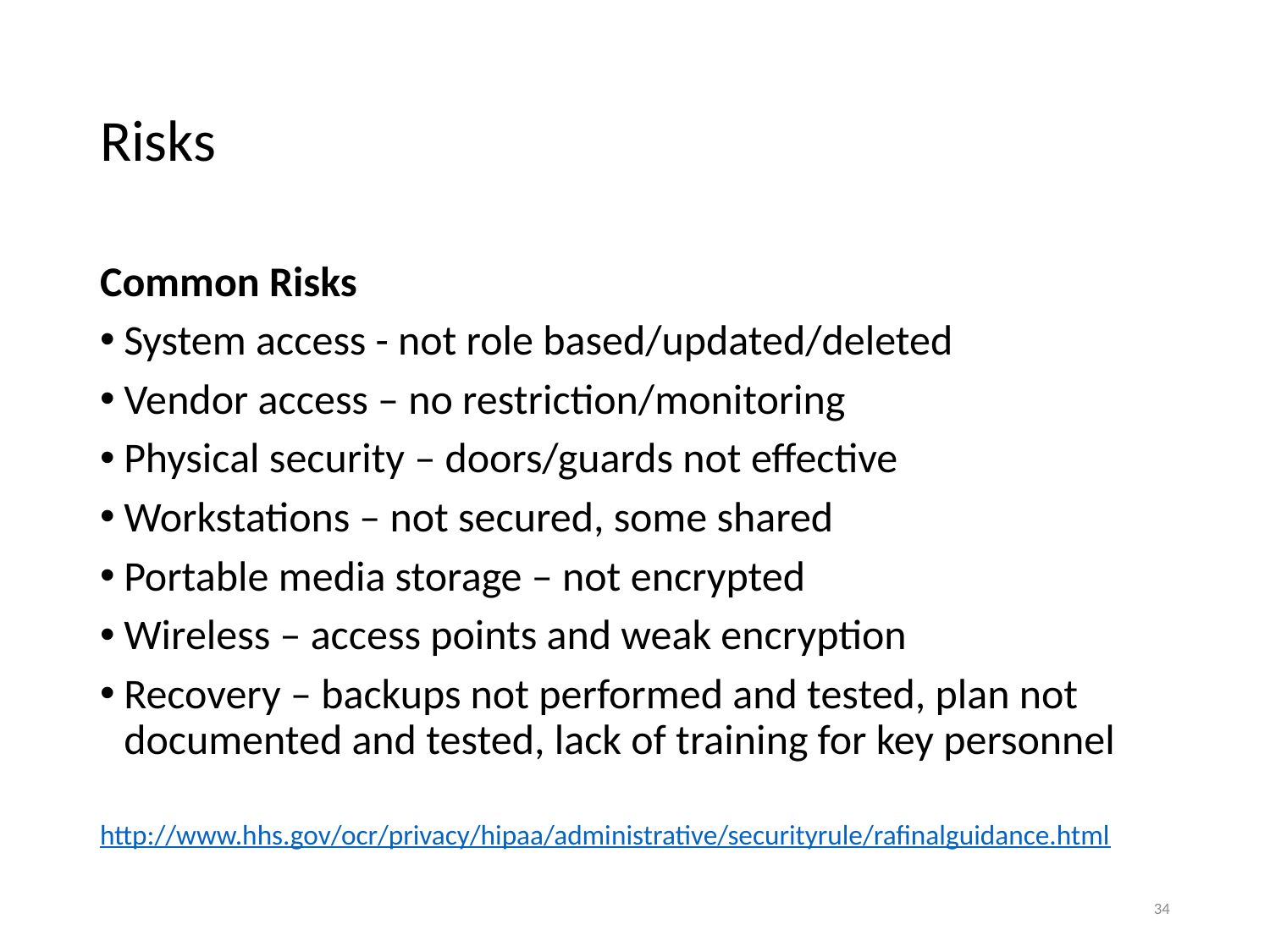

# Risks
Common Risks
System access - not role based/updated/deleted
Vendor access – no restriction/monitoring
Physical security – doors/guards not effective
Workstations – not secured, some shared
Portable media storage – not encrypted
Wireless – access points and weak encryption
Recovery – backups not performed and tested, plan not documented and tested, lack of training for key personnel

http://www.hhs.gov/ocr/privacy/hipaa/administrative/securityrule/rafinalguidance.html

34